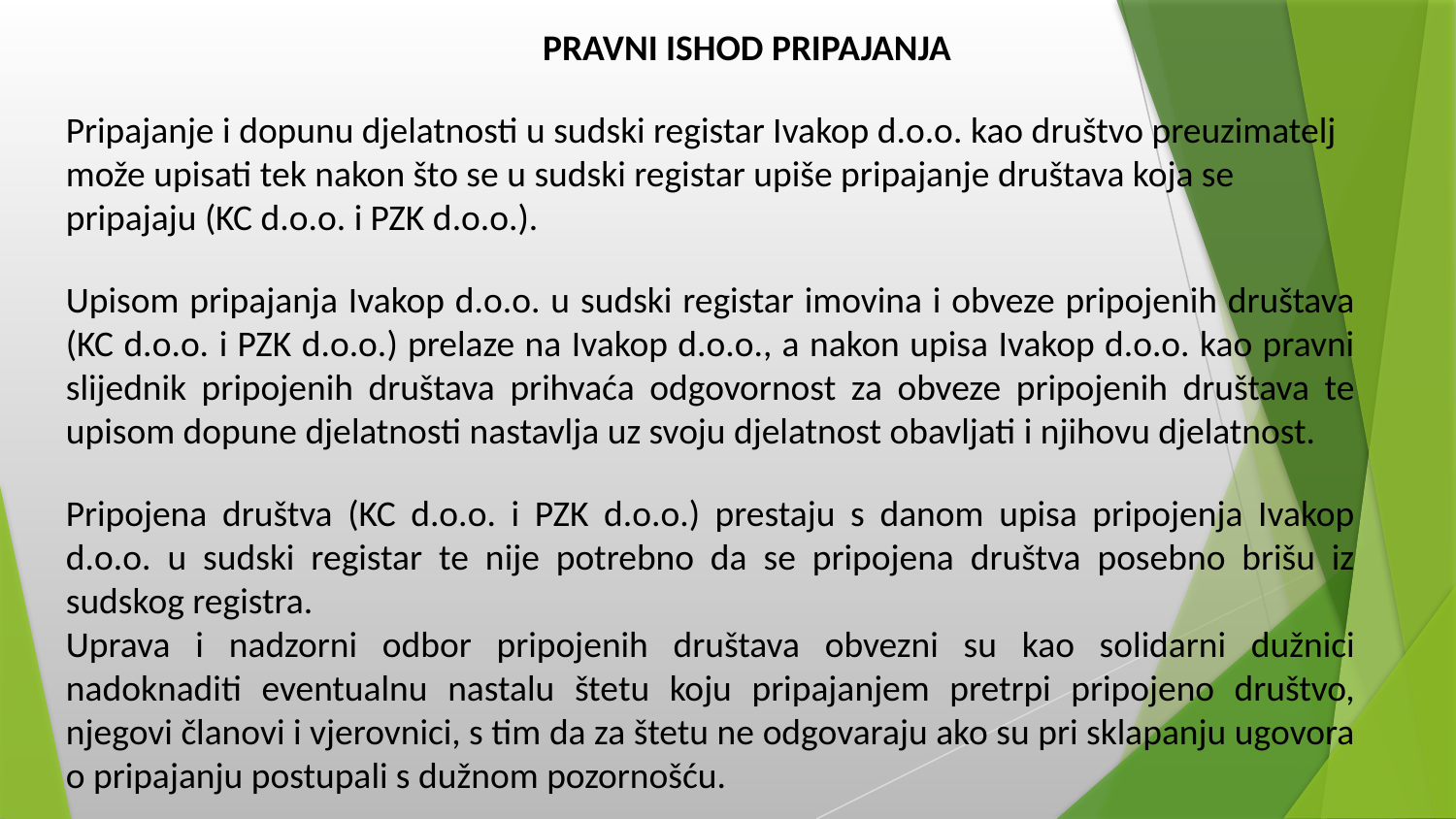

PRAVNI ISHOD PRIPAJANJA

Pripajanje i dopunu djelatnosti u sudski registar Ivakop d.o.o. kao društvo preuzimatelj može upisati tek nakon što se u sudski registar upiše pripajanje društava koja se pripajaju (KC d.o.o. i PZK d.o.o.).

Upisom pripajanja Ivakop d.o.o. u sudski registar imovina i obveze pripojenih društava (KC d.o.o. i PZK d.o.o.) prelaze na Ivakop d.o.o., a nakon upisa Ivakop d.o.o. kao pravni slijednik pripojenih društava prihvaća odgovornost za obveze pripojenih društava te upisom dopune djelatnosti nastavlja uz svoju djelatnost obavljati i njihovu djelatnost.

Pripojena društva (KC d.o.o. i PZK d.o.o.) prestaju s danom upisa pripojenja Ivakop d.o.o. u sudski registar te nije potrebno da se pripojena društva posebno brišu iz sudskog registra.
Uprava i nadzorni odbor pripojenih društava obvezni su kao solidarni dužnici nadoknaditi eventualnu nastalu štetu koju pripajanjem pretrpi pripojeno društvo, njegovi članovi i vjerovnici, s tim da za štetu ne odgovaraju ako su pri sklapanju ugovora o pripajanju postupali s dužnom pozornošću.